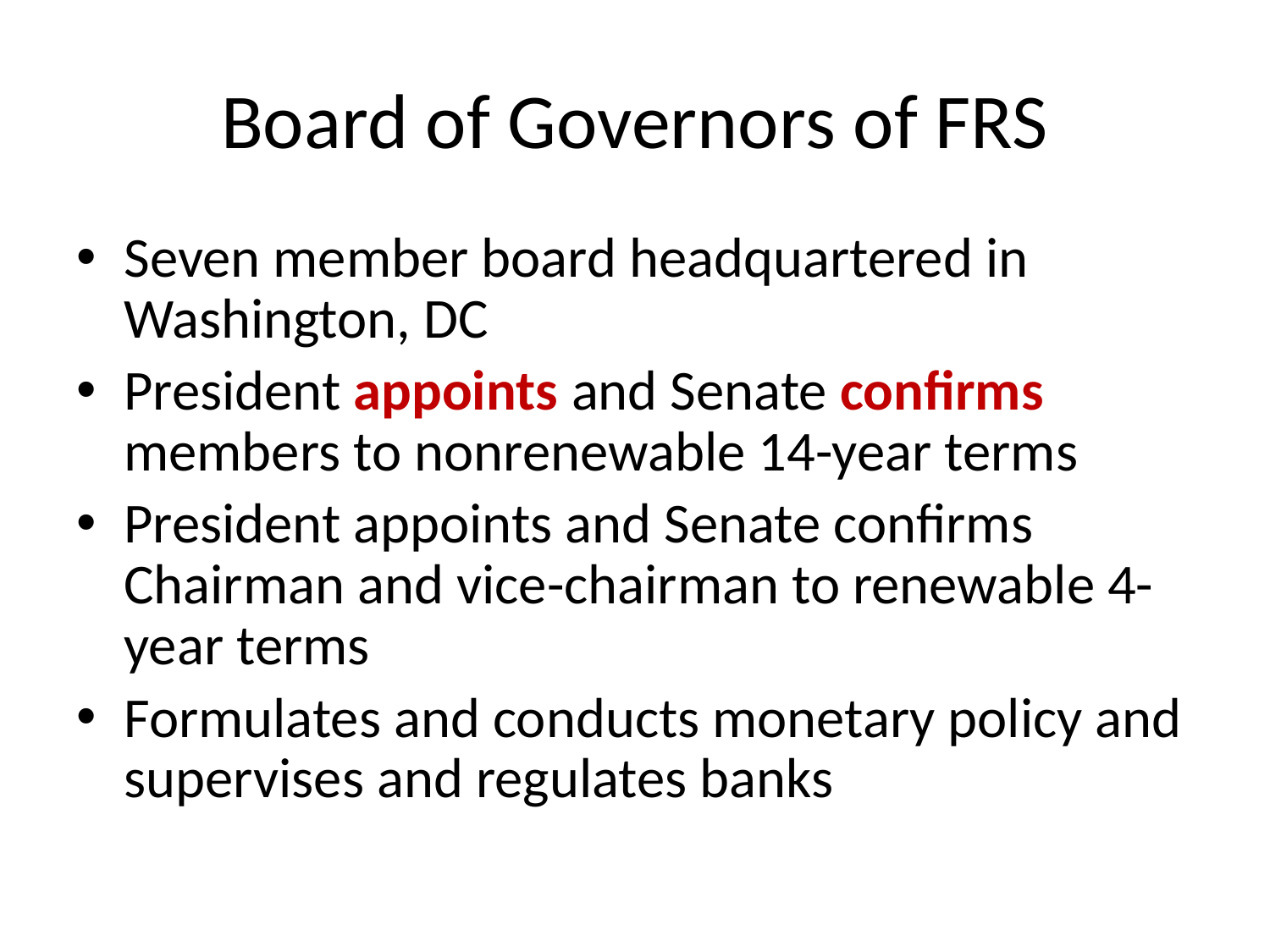

# Board of Governors of FRS
Seven member board headquartered in Washington, DC
President appoints and Senate confirms members to nonrenewable 14-year terms
President appoints and Senate confirms Chairman and vice-chairman to renewable 4-year terms
Formulates and conducts monetary policy and supervises and regulates banks